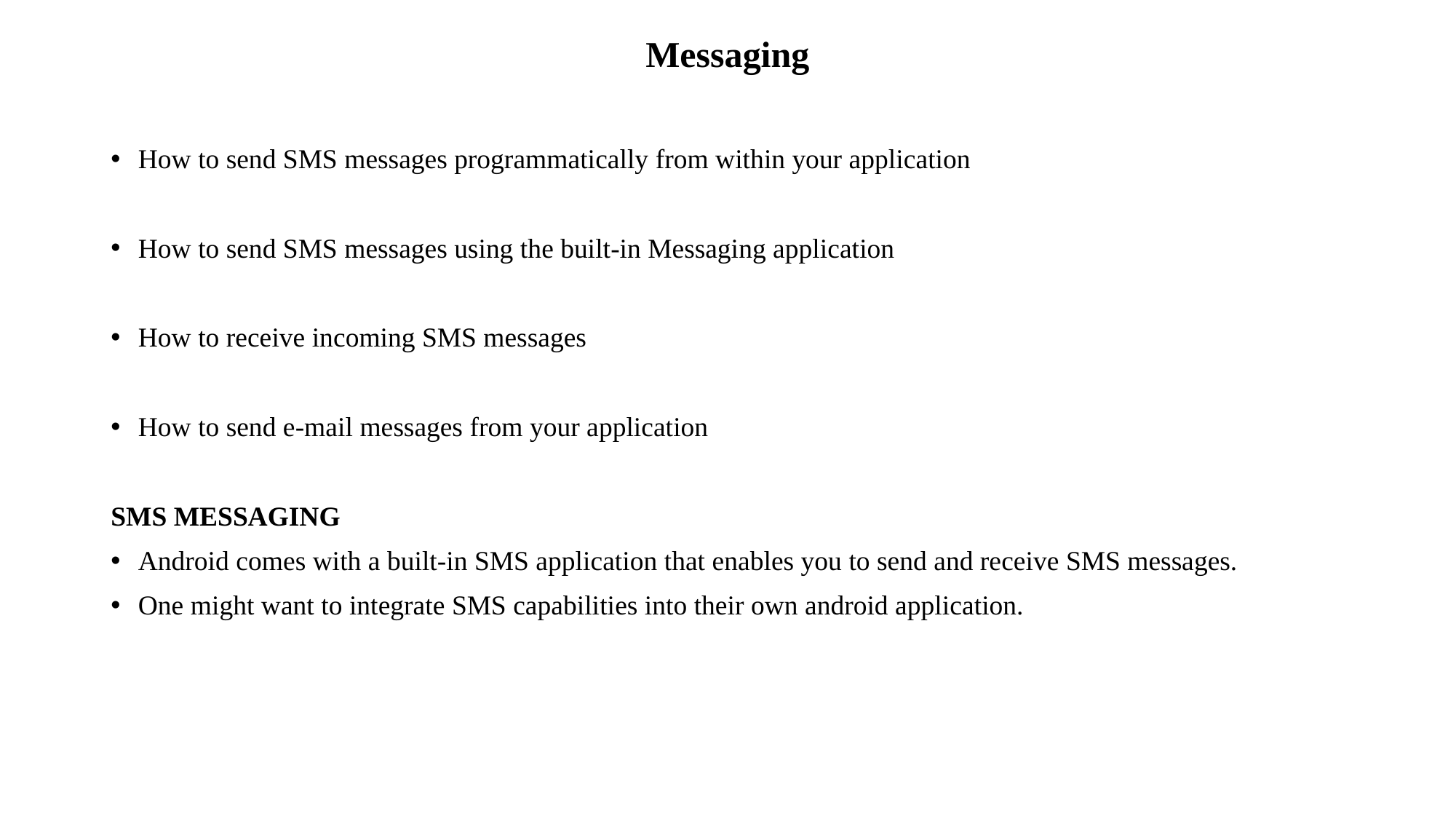

Messaging

How to send SMS messages programmatically from within your application

How to send SMS messages using the built-in Messaging application

How to receive incoming SMS messages

How to send e-mail messages from your application

SMS MESSAGING
Android comes with a built-in SMS application that enables you to send and receive SMS messages.
One might want to integrate SMS capabilities into their own android application.